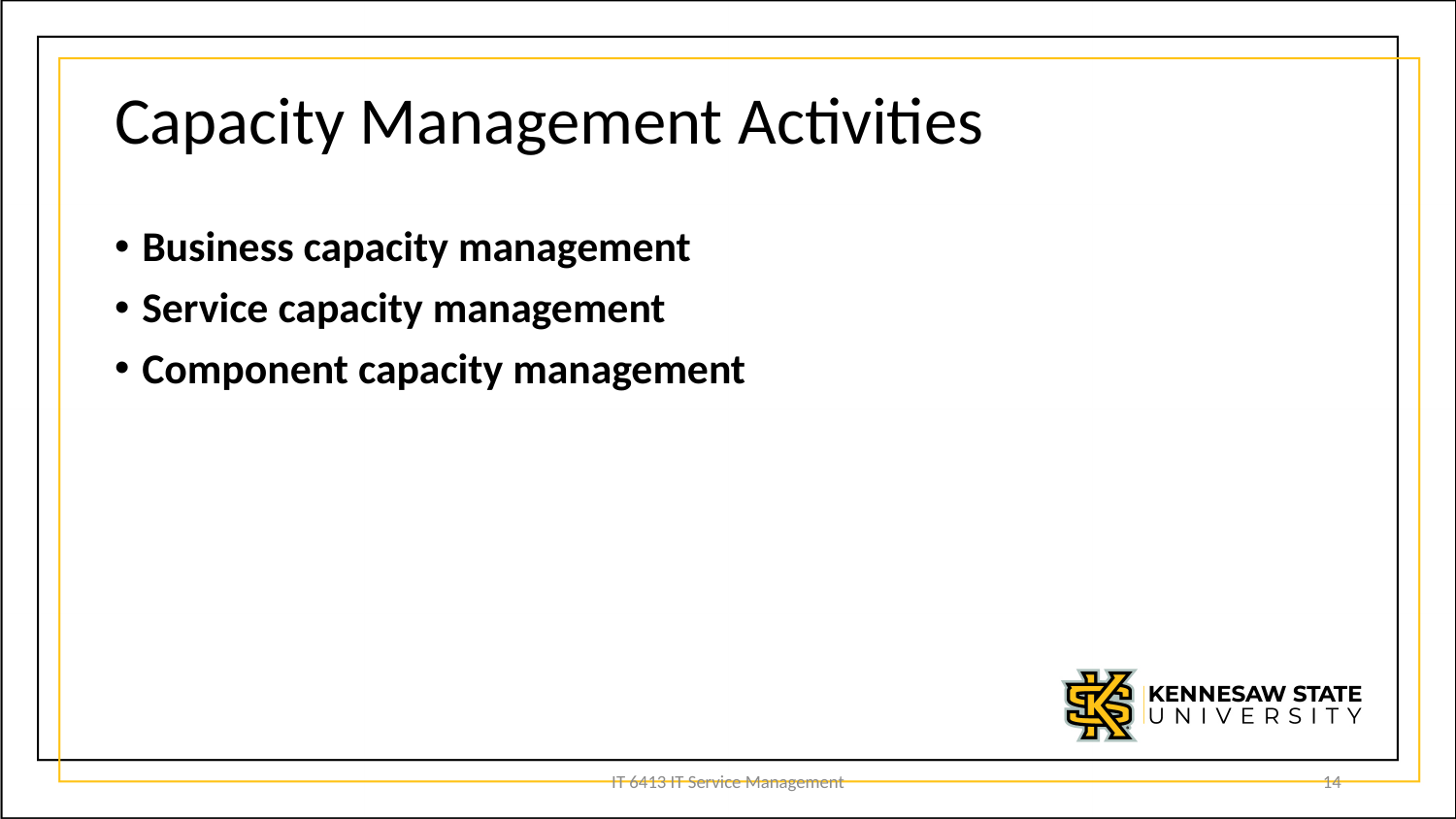

# Capacity Management Activities
Business capacity management
Service capacity management
Component capacity management

IT 6413 IT Service Management
14